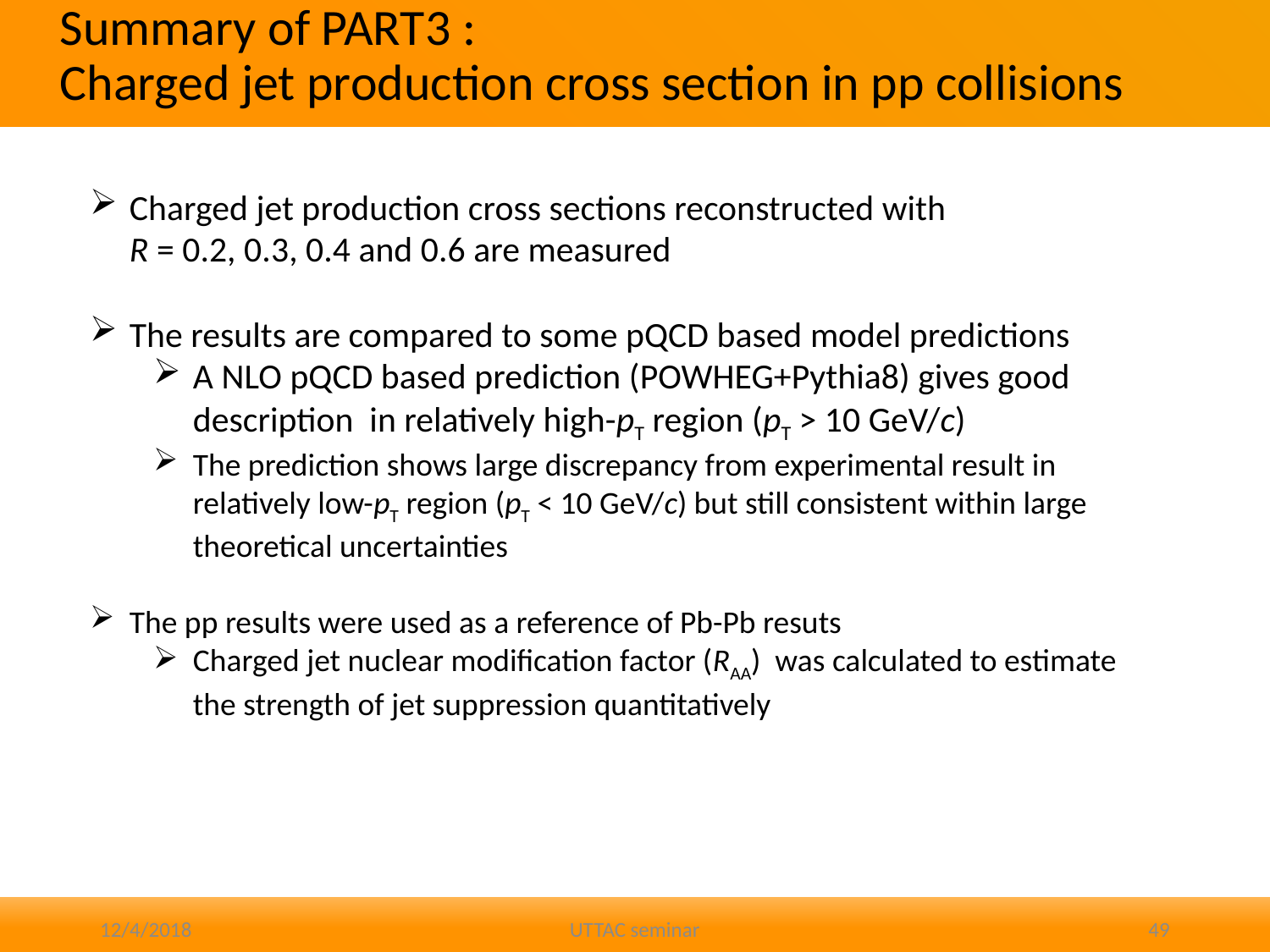

# Summary of PART3 : Charged jet production cross section in pp collisions
Charged jet production cross sections reconstructed with
R = 0.2, 0.3, 0.4 and 0.6 are measured

The results are compared to some pQCD based model predictions
A NLO pQCD based prediction (POWHEG+Pythia8) gives good description  in relatively high-pT region (pT > 10 GeV/c)
The prediction shows large discrepancy from experimental result in relatively low-pT region (pT < 10 GeV/c) but still consistent within large theoretical uncertainties

The pp results were used as a reference of Pb-Pb resuts
Charged jet nuclear modification factor (RAA)  was calculated to estimate the strength of jet suppression quantitatively
12/4/2018
UTTAC seminar
49